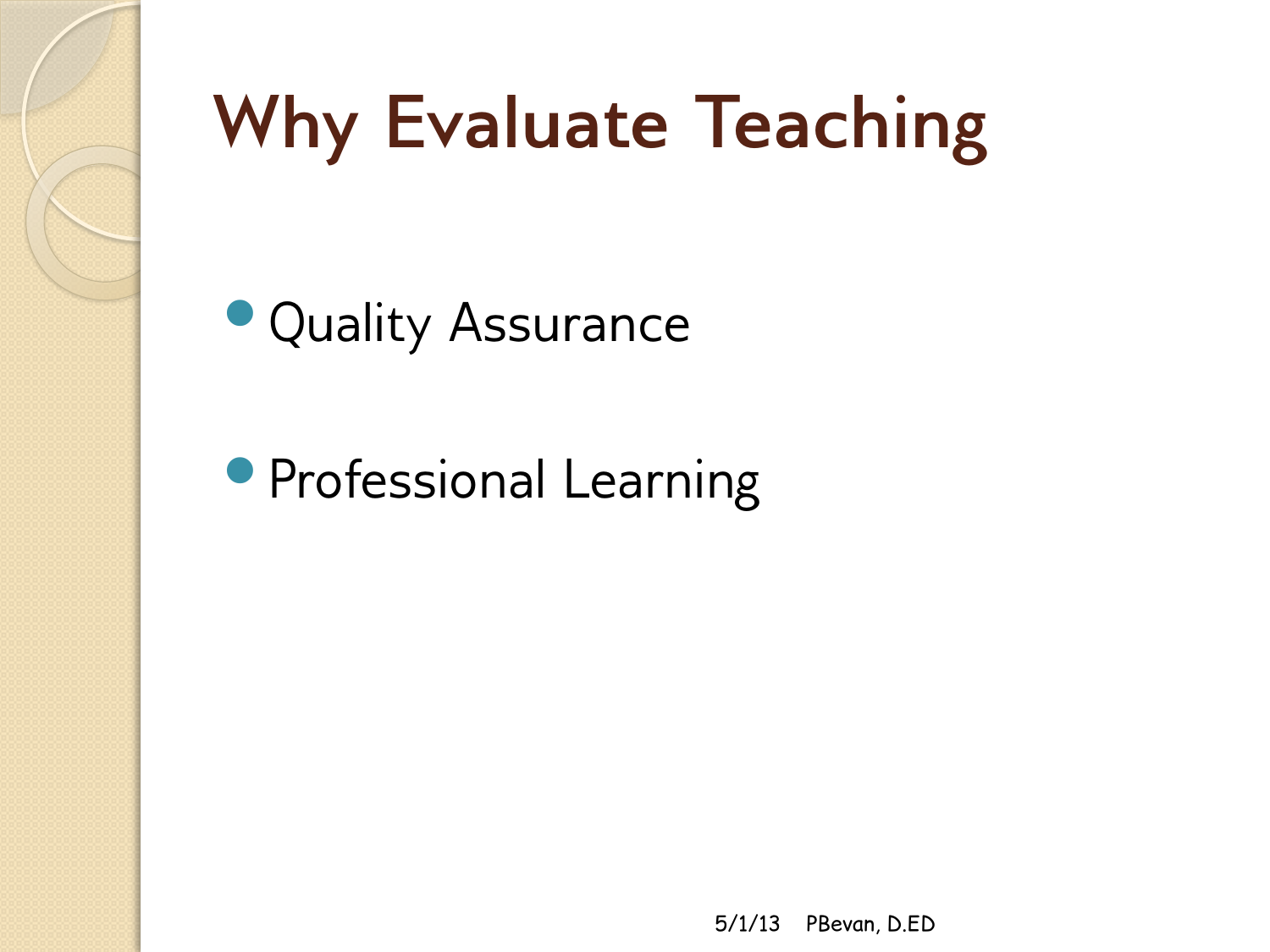

# Why Evaluate Teaching

Quality Assurance

Professional Learning
5/1/13
PBevan, D.ED